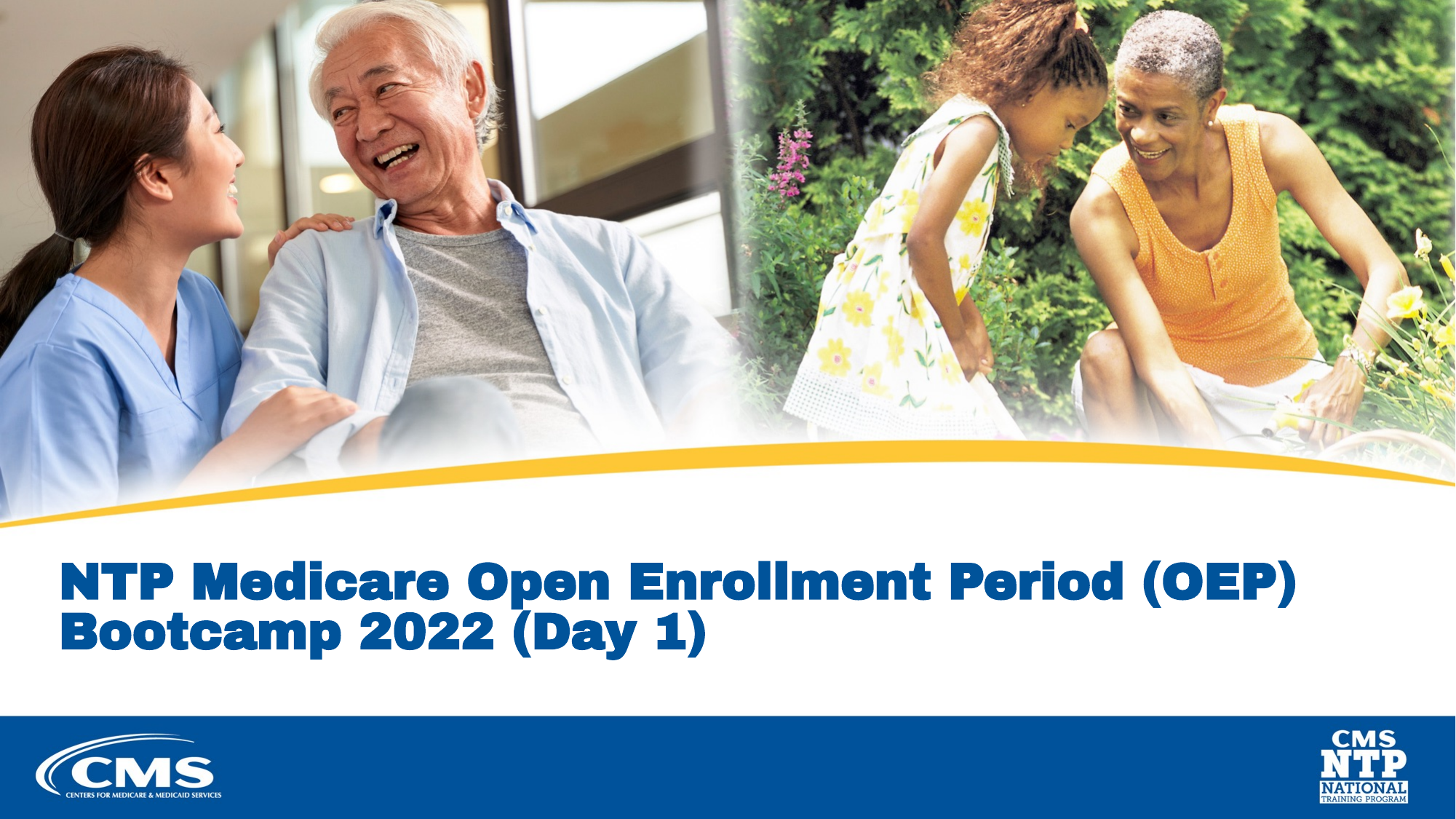

# NTP Medicare Open Enrollment Period (OEP) Bootcamp 2022 (Day 1)